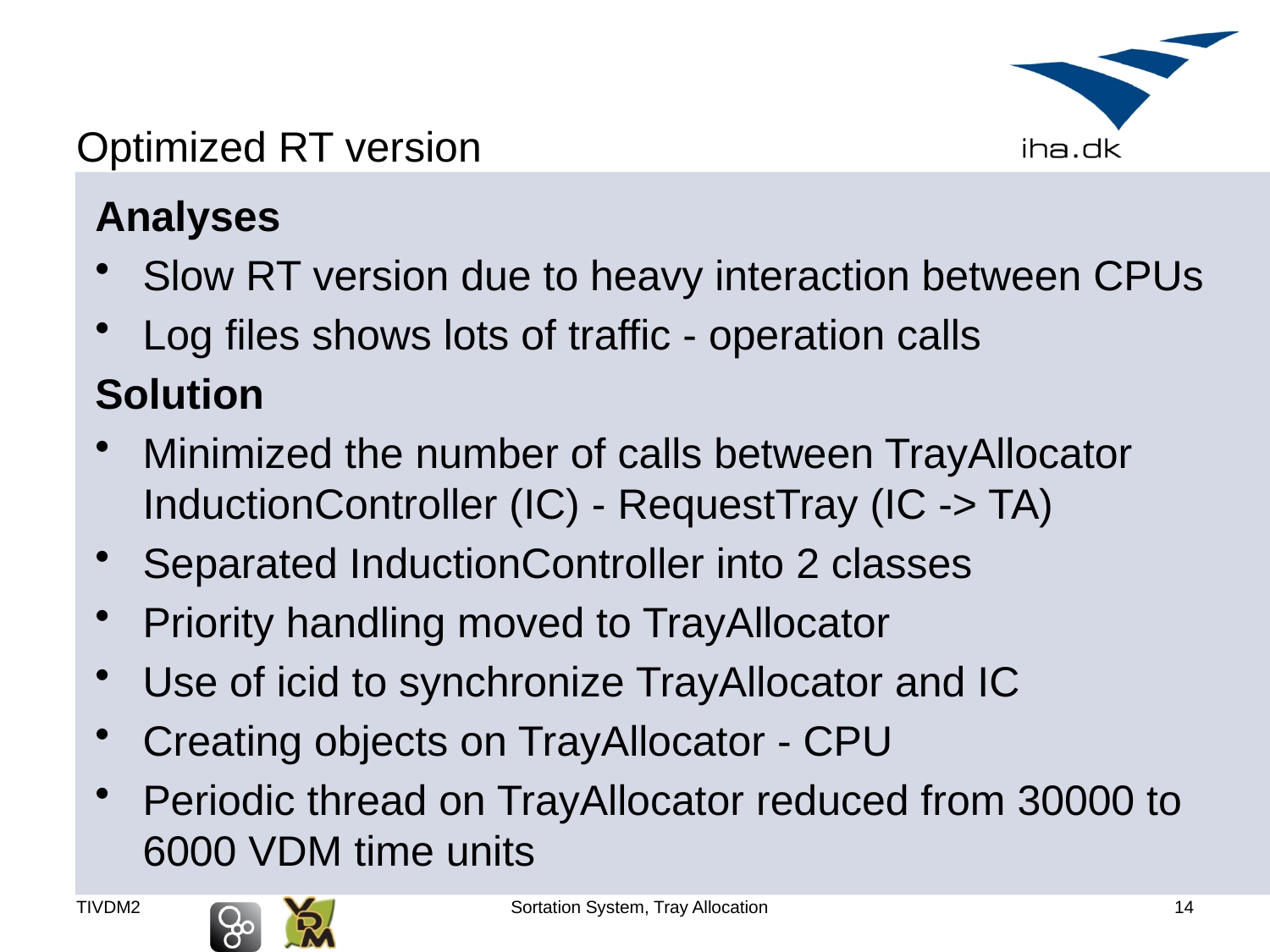

# Optimized RT version
Analyses
Slow RT version due to heavy interaction between CPUs
Log files shows lots of traffic - operation calls
Solution
Minimized the number of calls between TrayAllocator InductionController (IC) - RequestTray (IC -> TA)
Separated InductionController into 2 classes
Priority handling moved to TrayAllocator
Use of icid to synchronize TrayAllocator and IC
Creating objects on TrayAllocator - CPU
Periodic thread on TrayAllocator reduced from 30000 to 6000 VDM time units

TIVDM2
Sortation System, Tray Allocation
14